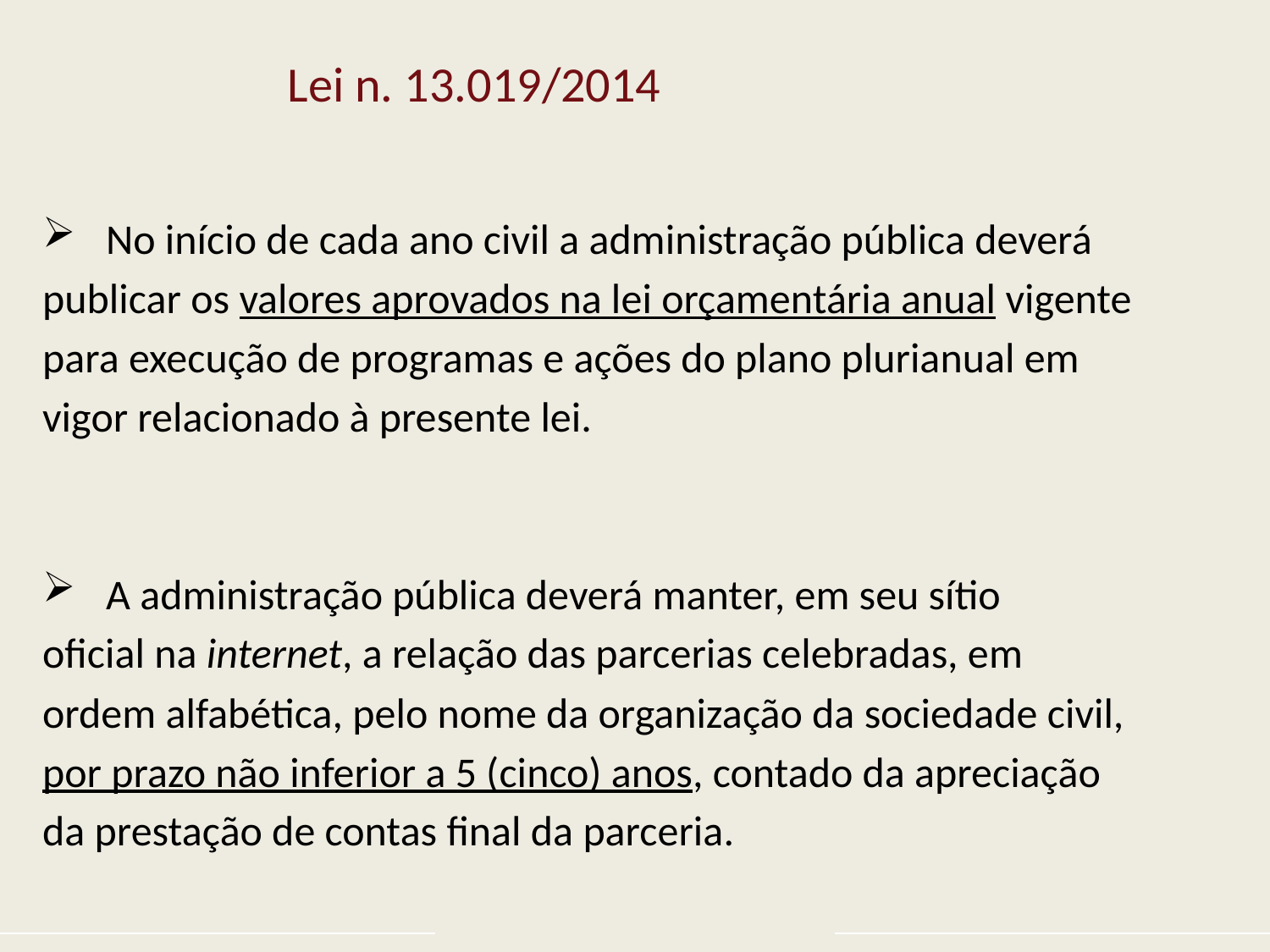

# Lei n. 13.019/2014

No início de cada ano civil a administração pública deverá
publicar os valores aprovados na lei orçamentária anual vigente
para execução de programas e ações do plano plurianual em
vigor relacionado à presente lei.

A administração pública deverá manter, em seu sítio
oficial na internet, a relação das parcerias celebradas, em
ordem alfabética, pelo nome da organização da sociedade civil,
por prazo não inferior a 5 (cinco) anos, contado da apreciação
da prestação de contas final da parceria.